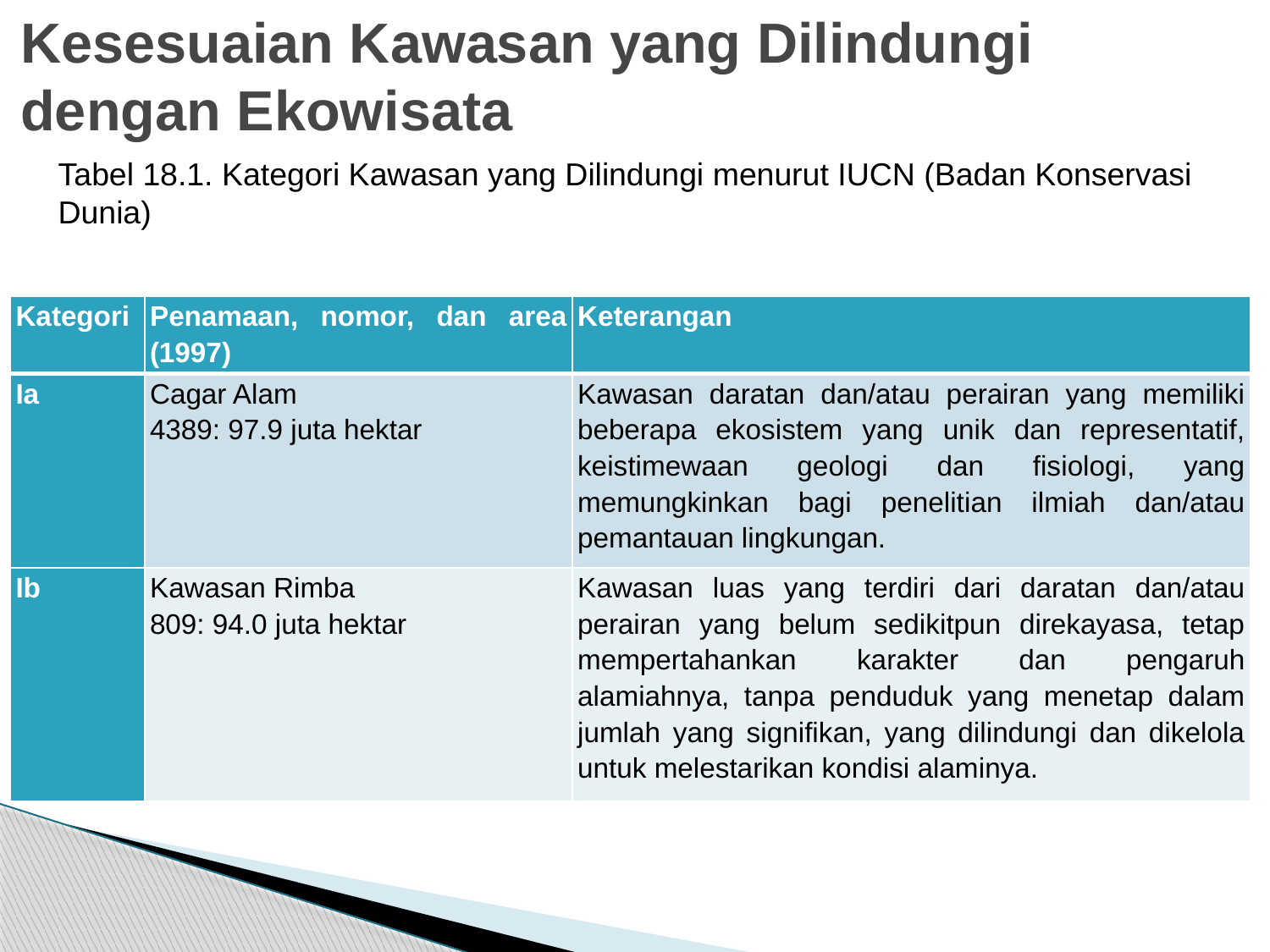

# Kesesuaian Kawasan yang Dilindungi dengan Ekowisata
Tabel 18.1. Kategori Kawasan yang Dilindungi menurut IUCN (Badan Konservasi Dunia)
| Kategori | Penamaan, nomor, dan area (1997) | Keterangan |
| --- | --- | --- |
| Ia | Cagar Alam 4389: 97.9 juta hektar | Kawasan daratan dan/atau perairan yang memiliki beberapa ekosistem yang unik dan representatif, keistimewaan geologi dan fisiologi, yang memungkinkan bagi penelitian ilmiah dan/atau pemantauan lingkungan. |
| Ib | Kawasan Rimba 809: 94.0 juta hektar | Kawasan luas yang terdiri dari daratan dan/atau perairan yang belum sedikitpun direkayasa, tetap mempertahankan karakter dan pengaruh alamiahnya, tanpa penduduk yang menetap dalam jumlah yang signifikan, yang dilindungi dan dikelola untuk melestarikan kondisi alaminya. |